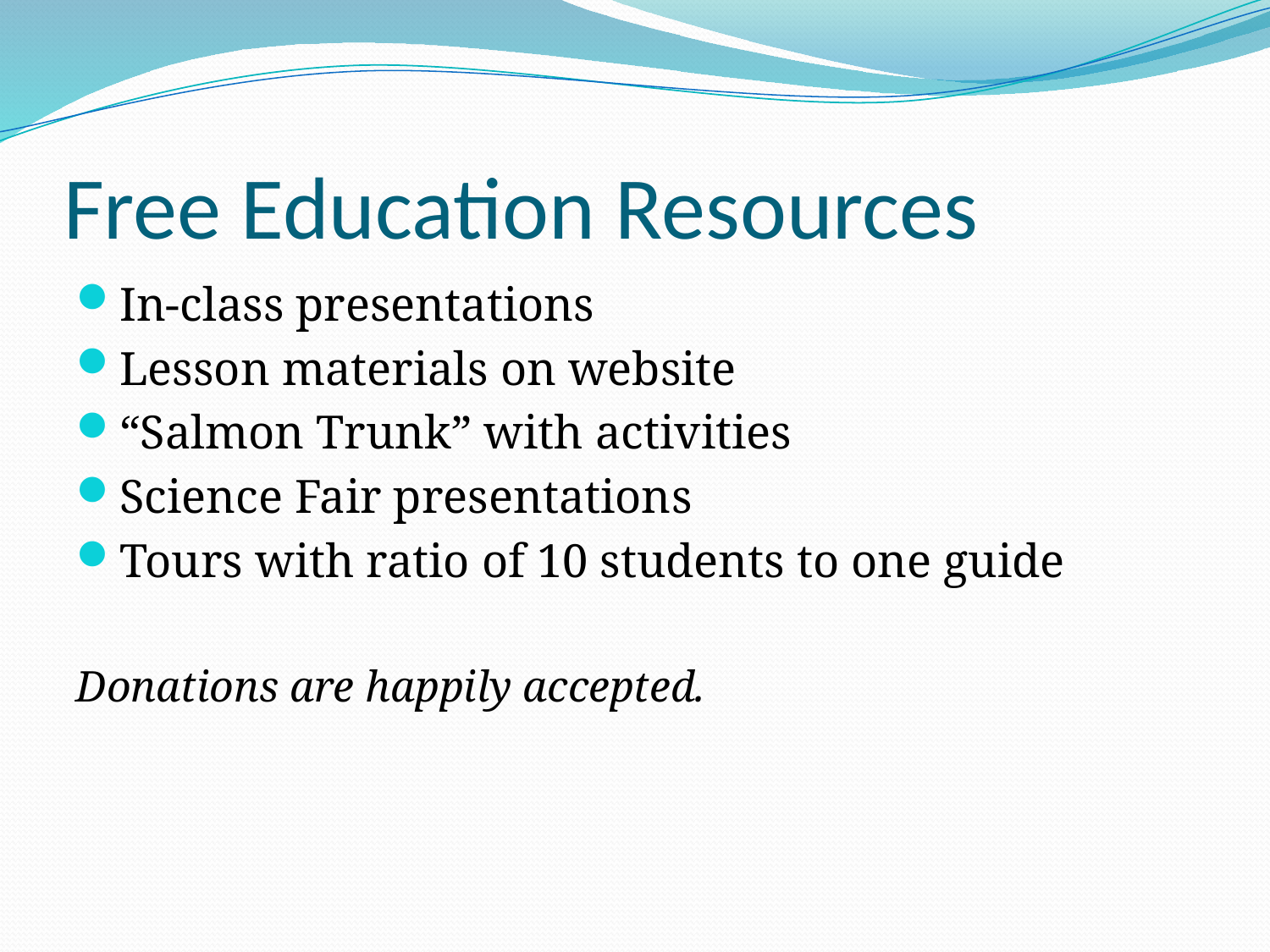

# Free Education Resources
In-class presentations
Lesson materials on website
“Salmon Trunk” with activities
Science Fair presentations
Tours with ratio of 10 students to one guide

Donations are happily accepted.